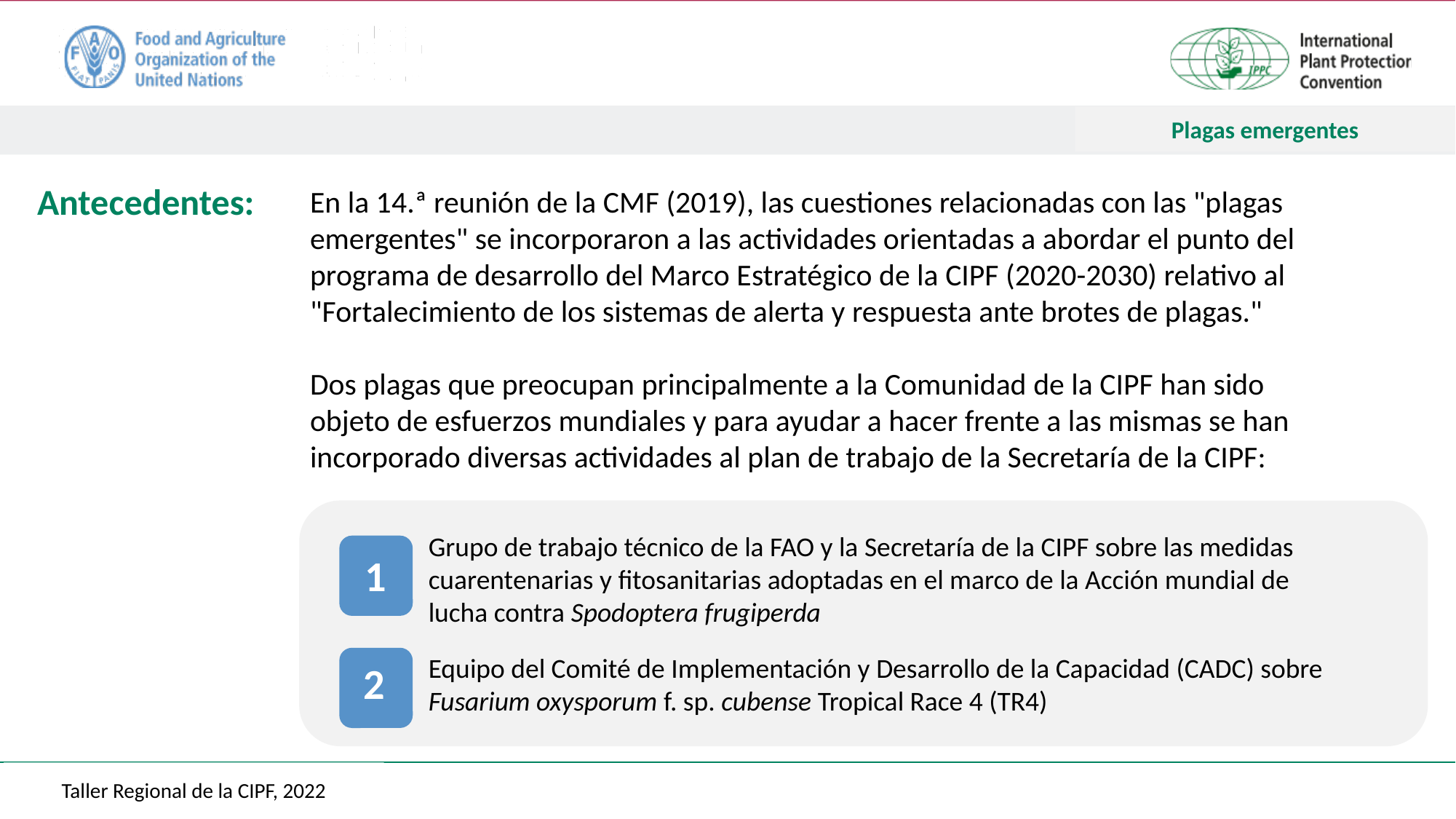

Plagas emergentes
En la 14.ª reunión de la CMF (2019), las cuestiones relacionadas con las "plagas emergentes" se incorporaron a las actividades orientadas a abordar el punto del programa de desarrollo del Marco Estratégico de la CIPF (2020-2030) relativo al "Fortalecimiento de los sistemas de alerta y respuesta ante brotes de plagas."

Dos plagas que preocupan principalmente a la Comunidad de la CIPF han sido objeto de esfuerzos mundiales y para ayudar a hacer frente a las mismas se han incorporado diversas actividades al plan de trabajo de la Secretaría de la CIPF:
# Antecedentes:

Grupo de trabajo técnico de la FAO y la Secretaría de la CIPF sobre las medidas cuarentenarias y fitosanitarias adoptadas en el marco de la Acción mundial de
lucha contra Spodoptera frugiperda

1

Equipo del Comité de Implementación y Desarrollo de la Capacidad (CADC) sobre
Fusarium oxysporum f. sp. cubense Tropical Race 4 (TR4)
2
Taller Regional de la CIPF, 2022